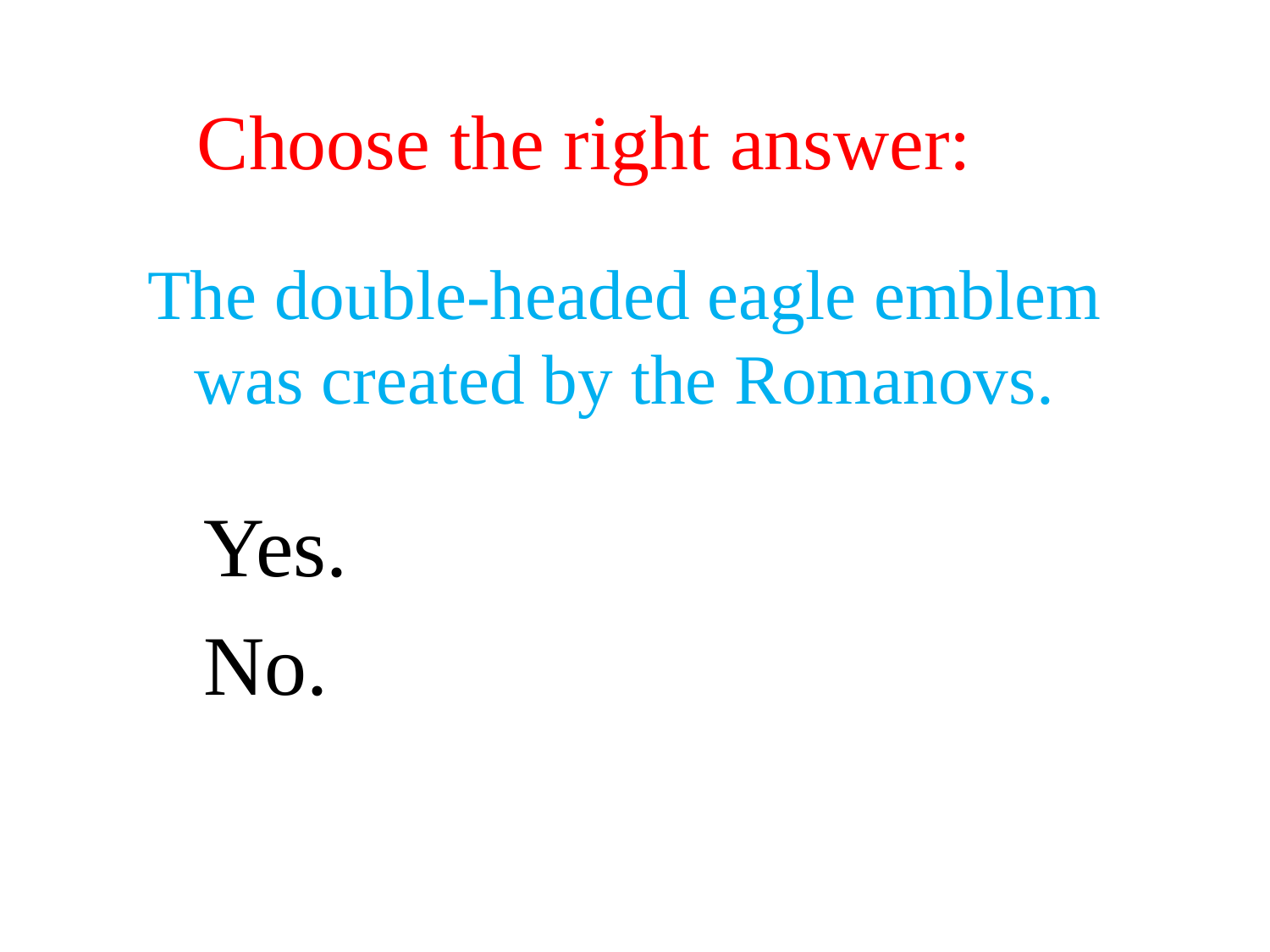

Choose the right answer:
# The double-headed eagle emblem was created by the Romanovs.
Yes.
No.